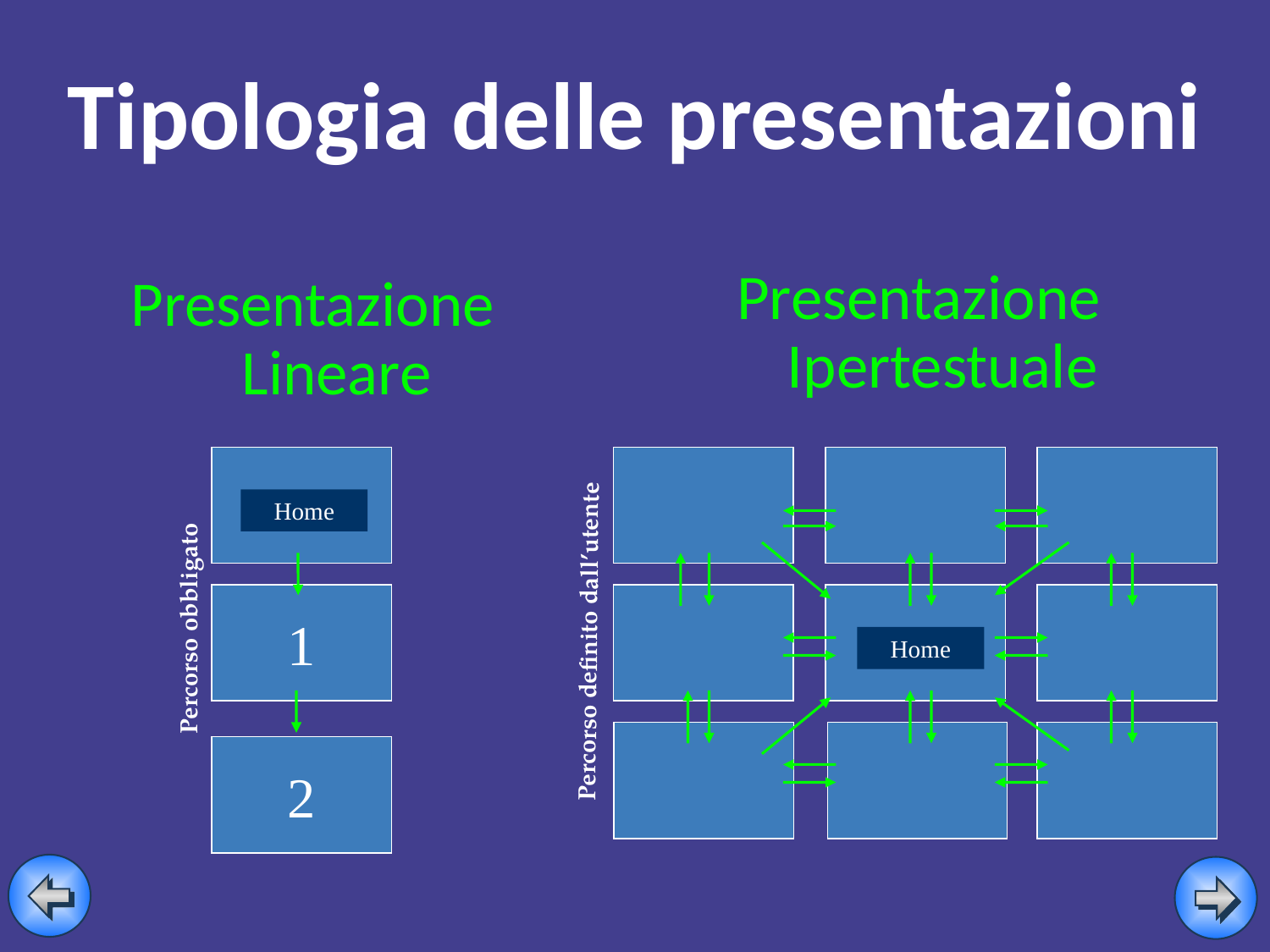

# Tipologia delle presentazioni
Presentazione Ipertestuale
Presentazione Lineare

Home

1

Percorso obbligato

Percorso definito dall’utente
Home

2